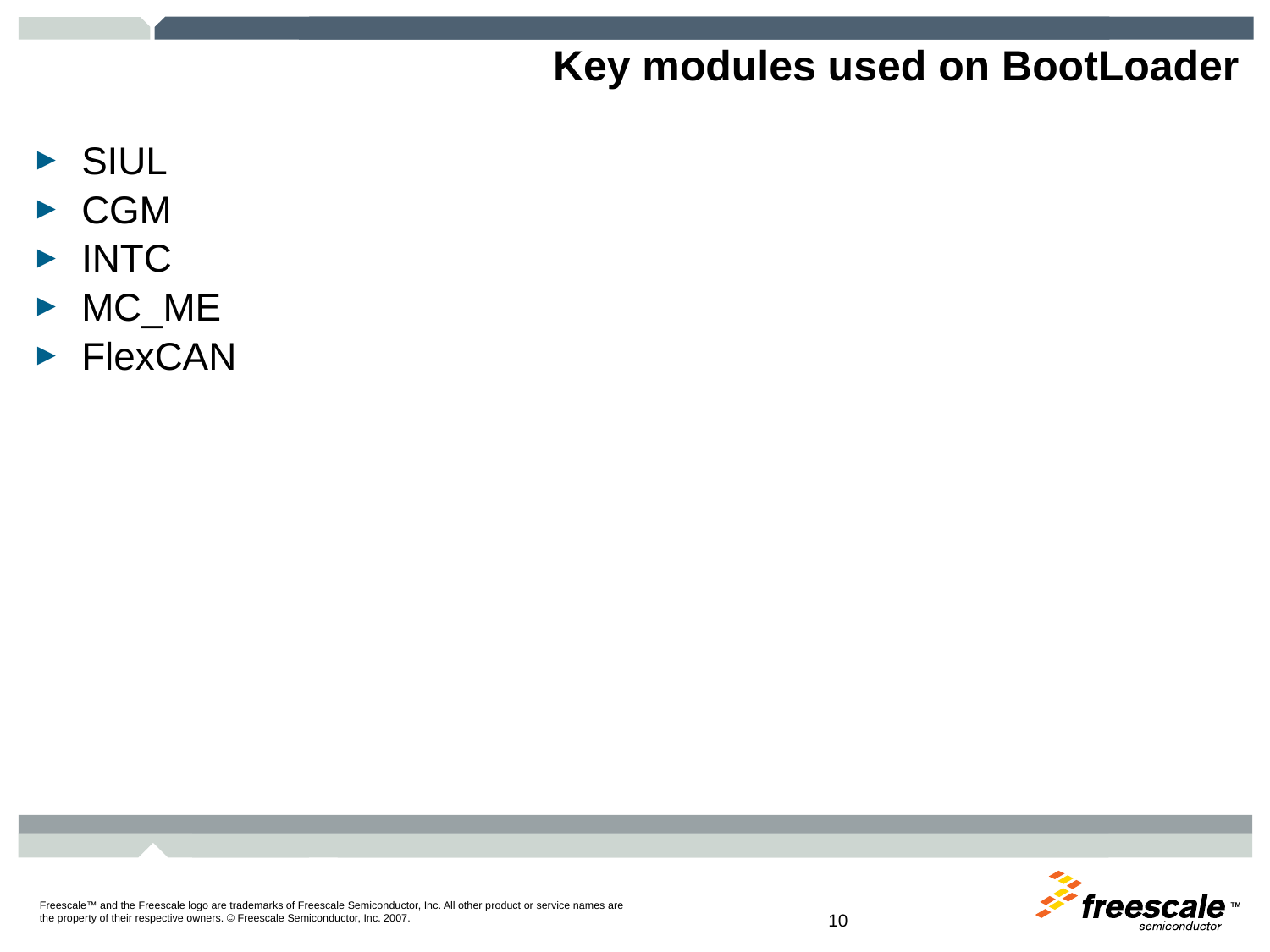

# Key modules used on BootLoader
SIUL
CGM
INTC
MC_ME
FlexCAN

10